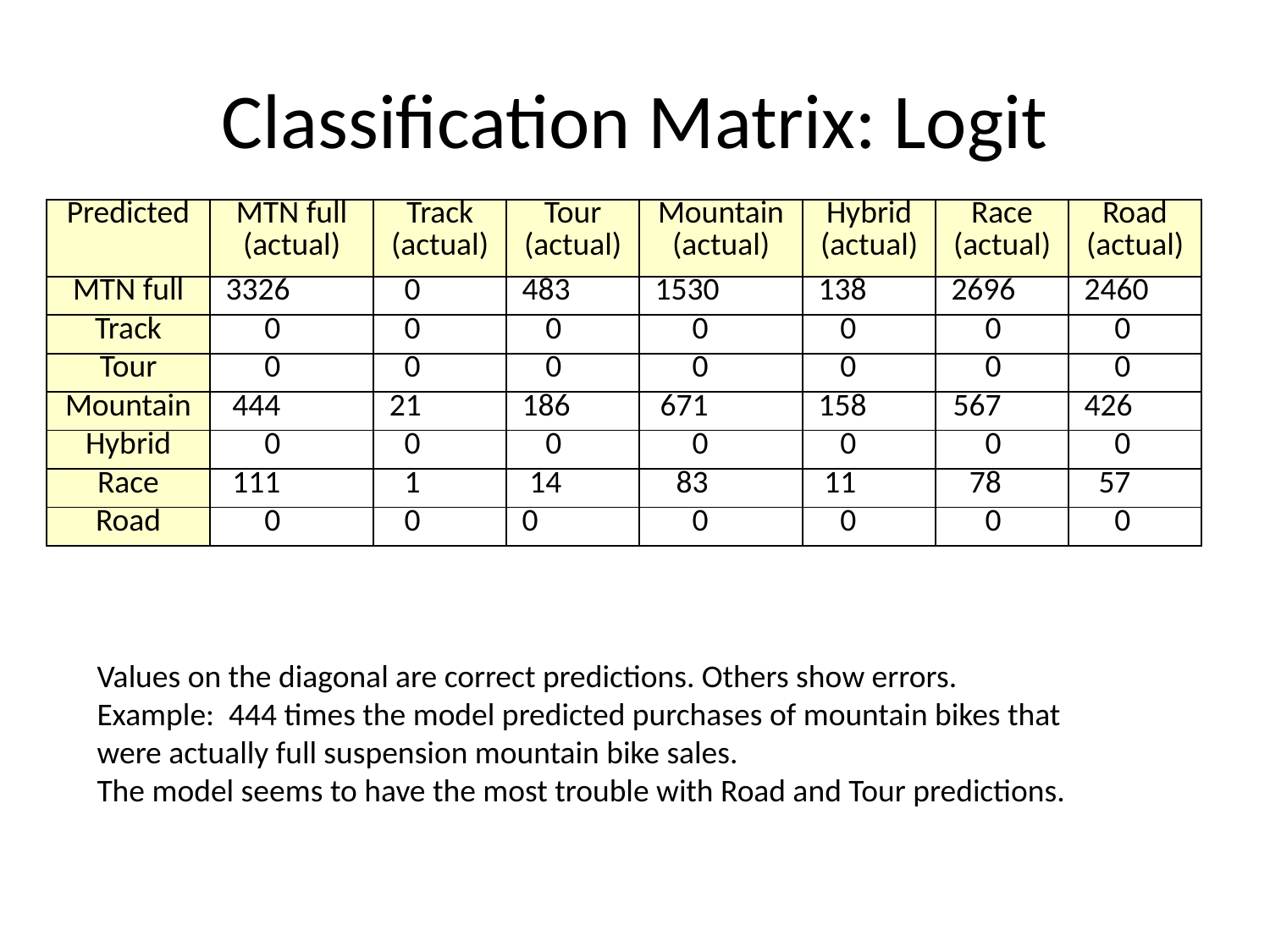

# Classification Matrix: Logit
| Predicted | MTN full (actual) | Track (actual) | Tour (actual) | Mountain (actual) | Hybrid (actual) | Race (actual) | Road (actual) |
| --- | --- | --- | --- | --- | --- | --- | --- |
| MTN full | 3326 | 0 | 483 | 1530 | 138 | 2696 | 2460 |
| Track | 0 | 0 | 0 | 0 | 0 | 0 | 0 |
| Tour | 0 | 0 | 0 | 0 | 0 | 0 | 0 |
| Mountain | 444 | 21 | 186 | 671 | 158 | 567 | 426 |
| Hybrid | 0 | 0 | 0 | 0 | 0 | 0 | 0 |
| Race | 111 | 1 | 14 | 83 | 11 | 78 | 57 |
| Road | 0 | 0 | 0 | 0 | 0 | 0 | 0 |
Values on the diagonal are correct predictions. Others show errors.
Example:  444 times the model predicted purchases of mountain bikes that were actually full suspension mountain bike sales.
The model seems to have the most trouble with Road and Tour predictions.